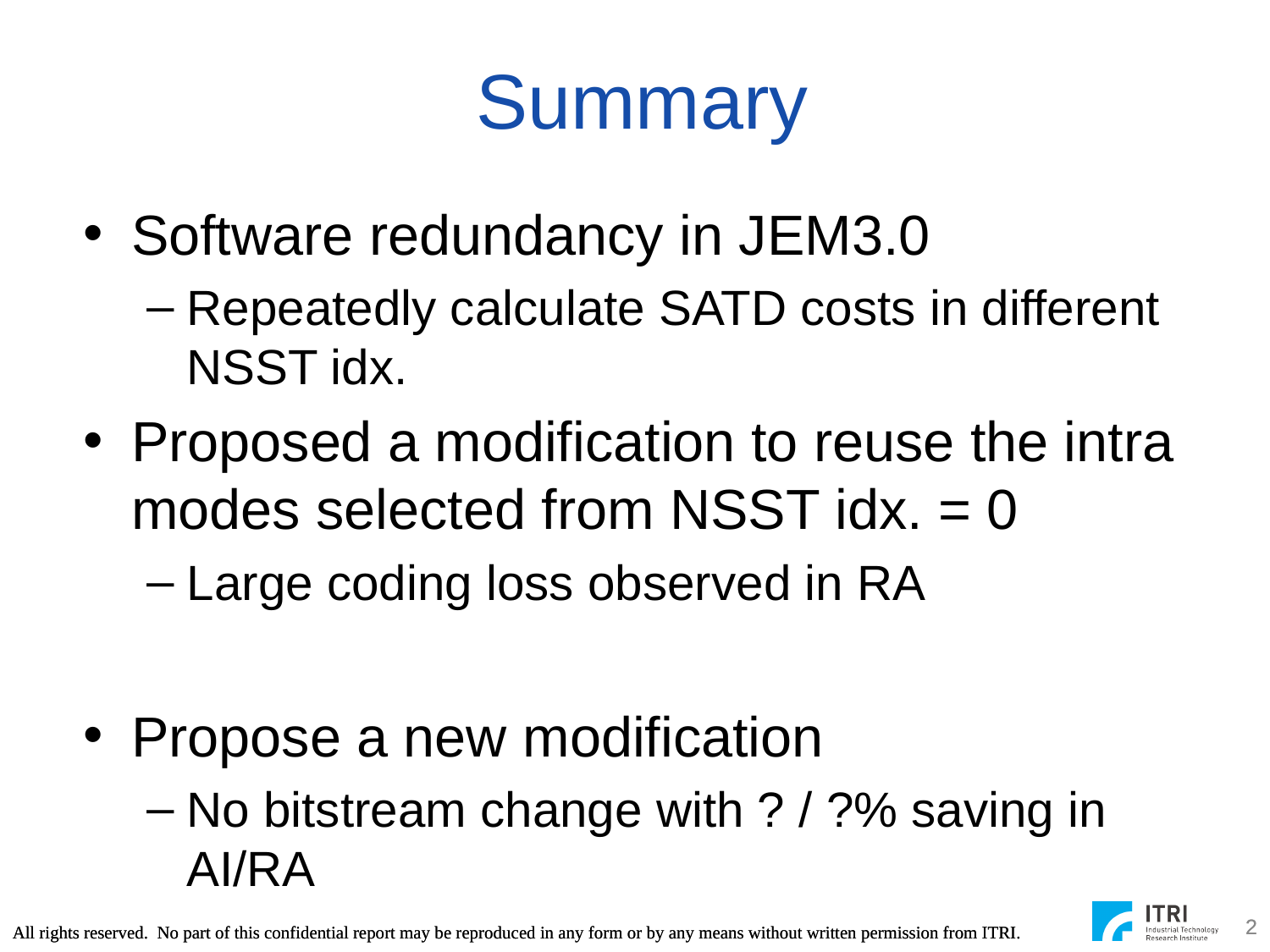

# Summary
Software redundancy in JEM3.0
Repeatedly calculate SATD costs in different NSST idx.
Proposed a modification to reuse the intra modes selected from NSST idx. = 0
Large coding loss observed in RA

Propose a new modification
No bitstream change with ? / ?% saving in AI/RA
2